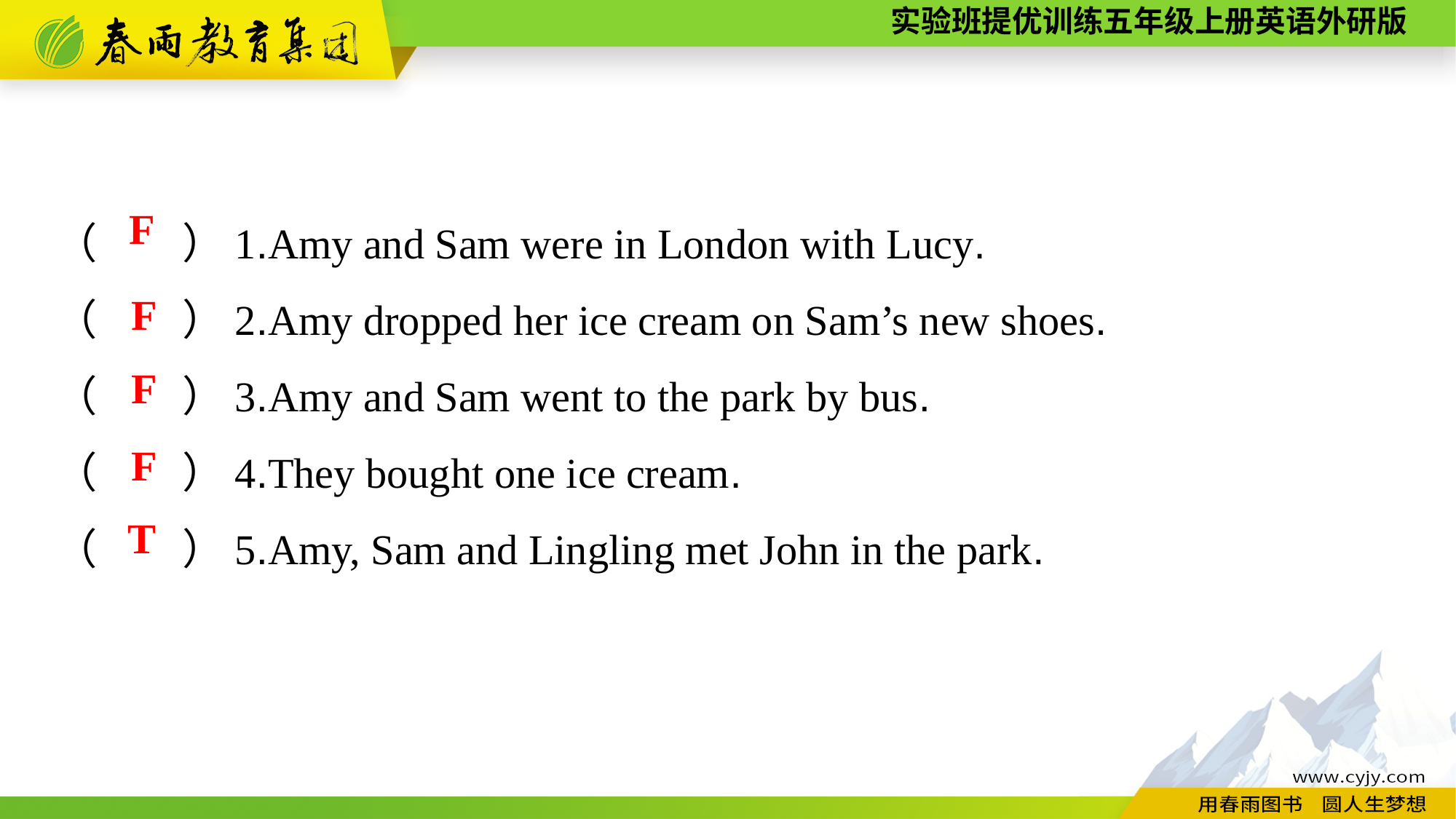

（　　）1.Amy and Sam were in London with Lucy.
（　　）2.Amy dropped her ice cream on Sam’s new shoes.
（　　）3.Amy and Sam went to the park by bus.
（　　）4.They bought one ice cream.
（　　）5.Amy, Sam and Lingling met John in the park.
F
F
F
F
T